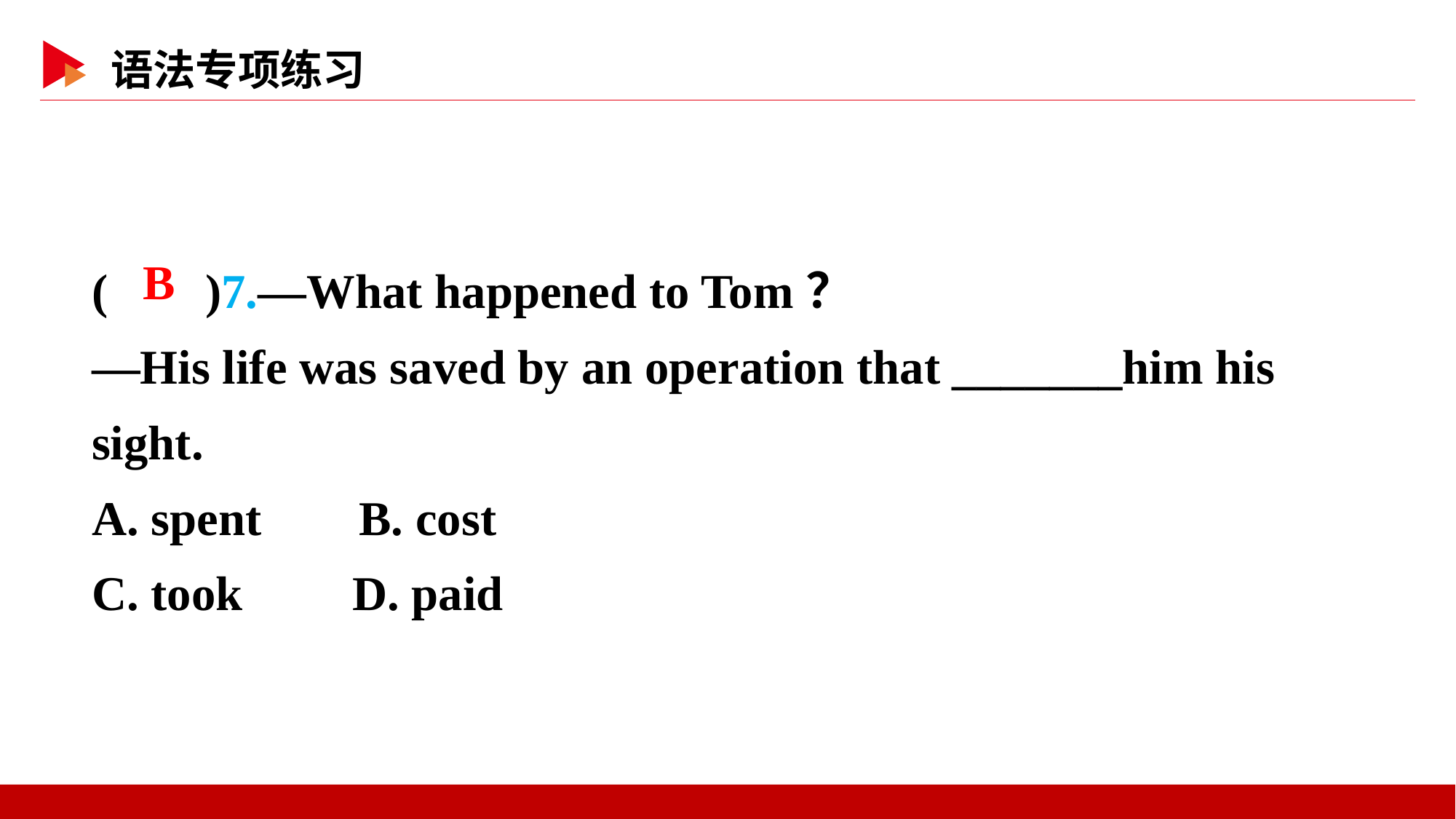

(        )7.—What happened to Tom？
—His life was saved by an operation that _______him his sight.
A. spent        B. cost
C. took         D. paid
   B